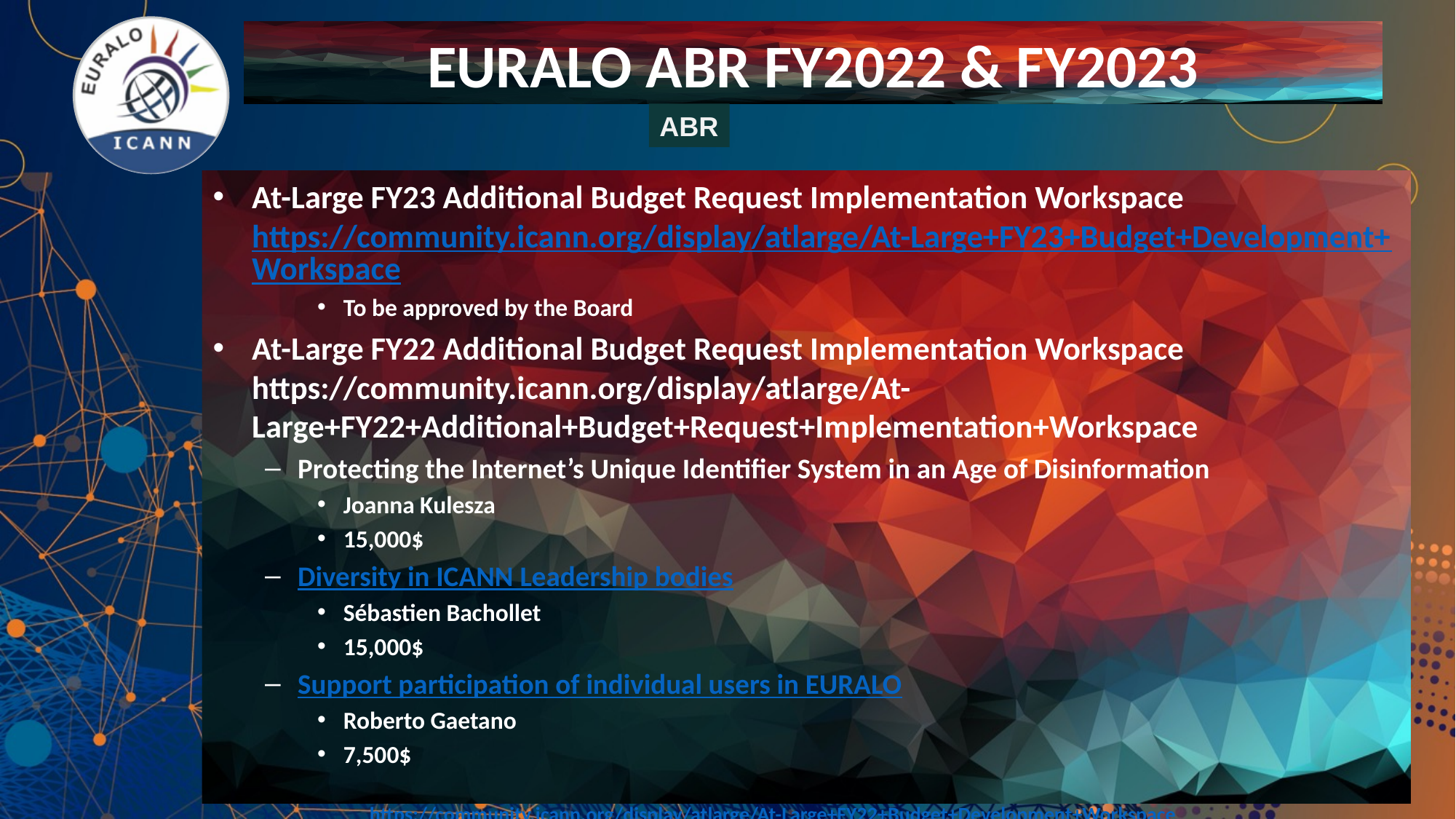

EURALO ABR FY2022 & FY2023
ABR
At-Large FY23 Additional Budget Request Implementation Workspace
https://community.icann.org/display/atlarge/At-Large+FY23+Budget+Development+Workspace
To be approved by the Board
At-Large FY22 Additional Budget Request Implementation Workspace
https://community.icann.org/display/atlarge/At-Large+FY22+Additional+Budget+Request+Implementation+Workspace
Protecting the Internet’s Unique Identifier System in an Age of Disinformation
Joanna Kulesza
15,000$
Diversity in ICANN Leadership bodies
Sébastien Bachollet
15,000$
Support participation of individual users in EURALO
Roberto Gaetano
7,500$
https://community.icann.org/display/atlarge/At-Large+FY22+Budget+Development+Workspace